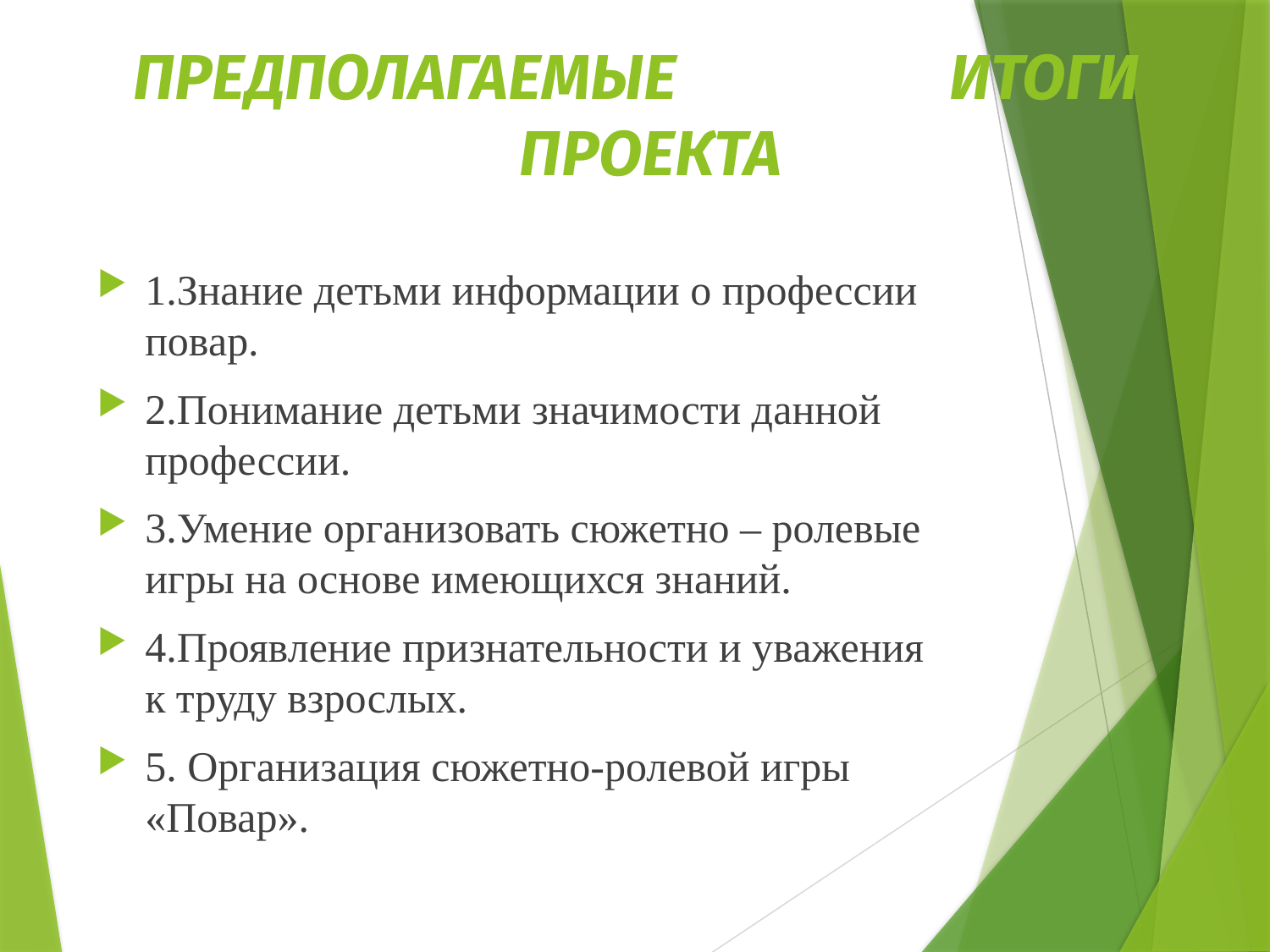

# ПРЕДПОЛАГАЕМЫЕ                   ИТОГИ   ПРОЕКТА
1.Знание детьми информации о профессии повар.
2.Понимание детьми значимости данной профессии.
3.Умение организовать сюжетно – ролевые игры на основе имеющихся знаний.
4.Проявление признательности и уважения к труду взрослых.
5. Организация сюжетно-ролевой игры «Повар».